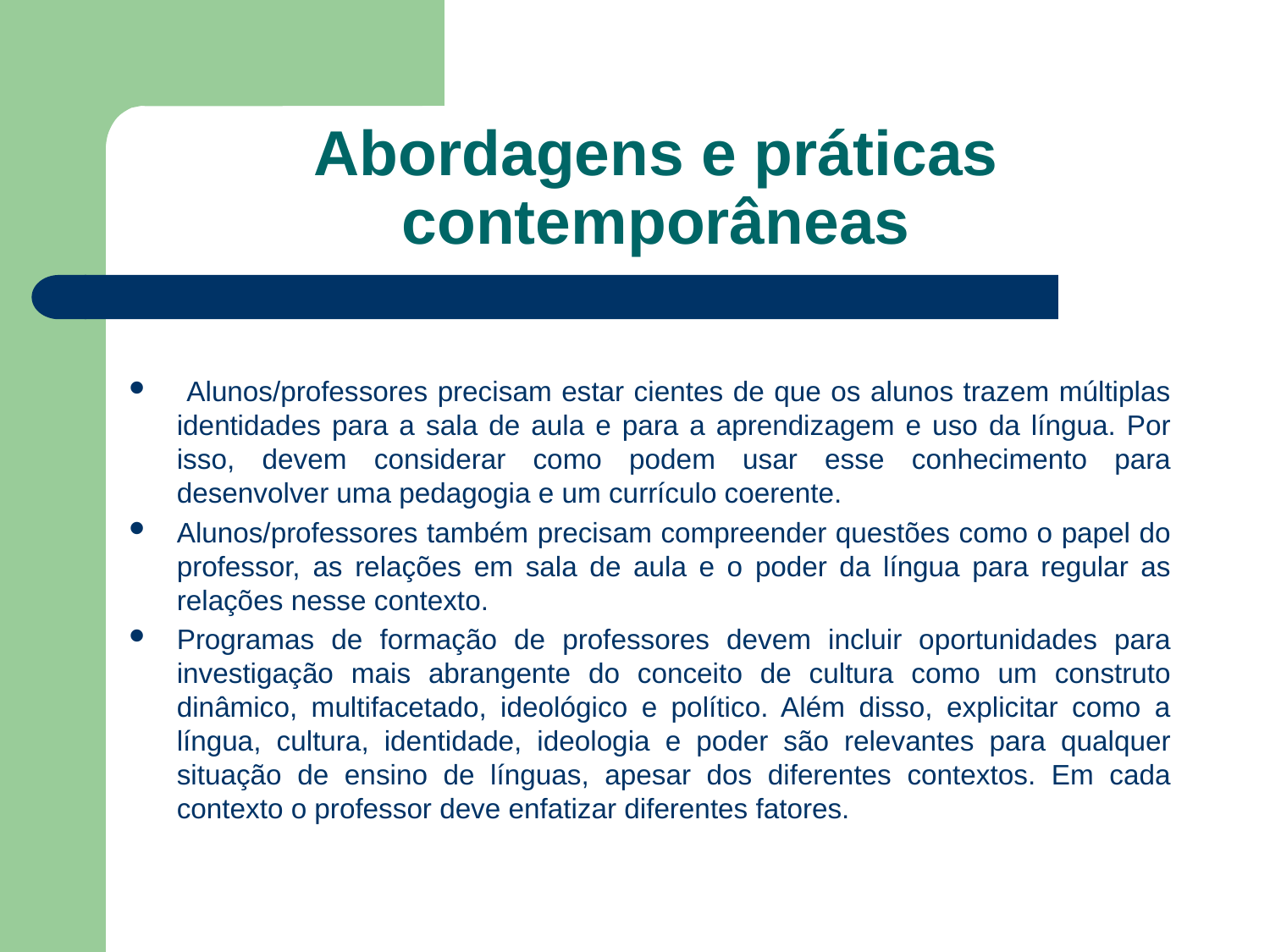

# Abordagens e práticas contemporâneas

 Alunos/professores precisam estar cientes de que os alunos trazem múltiplas identidades para a sala de aula e para a aprendizagem e uso da língua. Por isso, devem considerar como podem usar esse conhecimento para desenvolver uma pedagogia e um currículo coerente.
Alunos/professores também precisam compreender questões como o papel do professor, as relações em sala de aula e o poder da língua para regular as relações nesse contexto.
Programas de formação de professores devem incluir oportunidades para investigação mais abrangente do conceito de cultura como um construto dinâmico, multifacetado, ideológico e político. Além disso, explicitar como a língua, cultura, identidade, ideologia e poder são relevantes para qualquer situação de ensino de línguas, apesar dos diferentes contextos. Em cada contexto o professor deve enfatizar diferentes fatores.